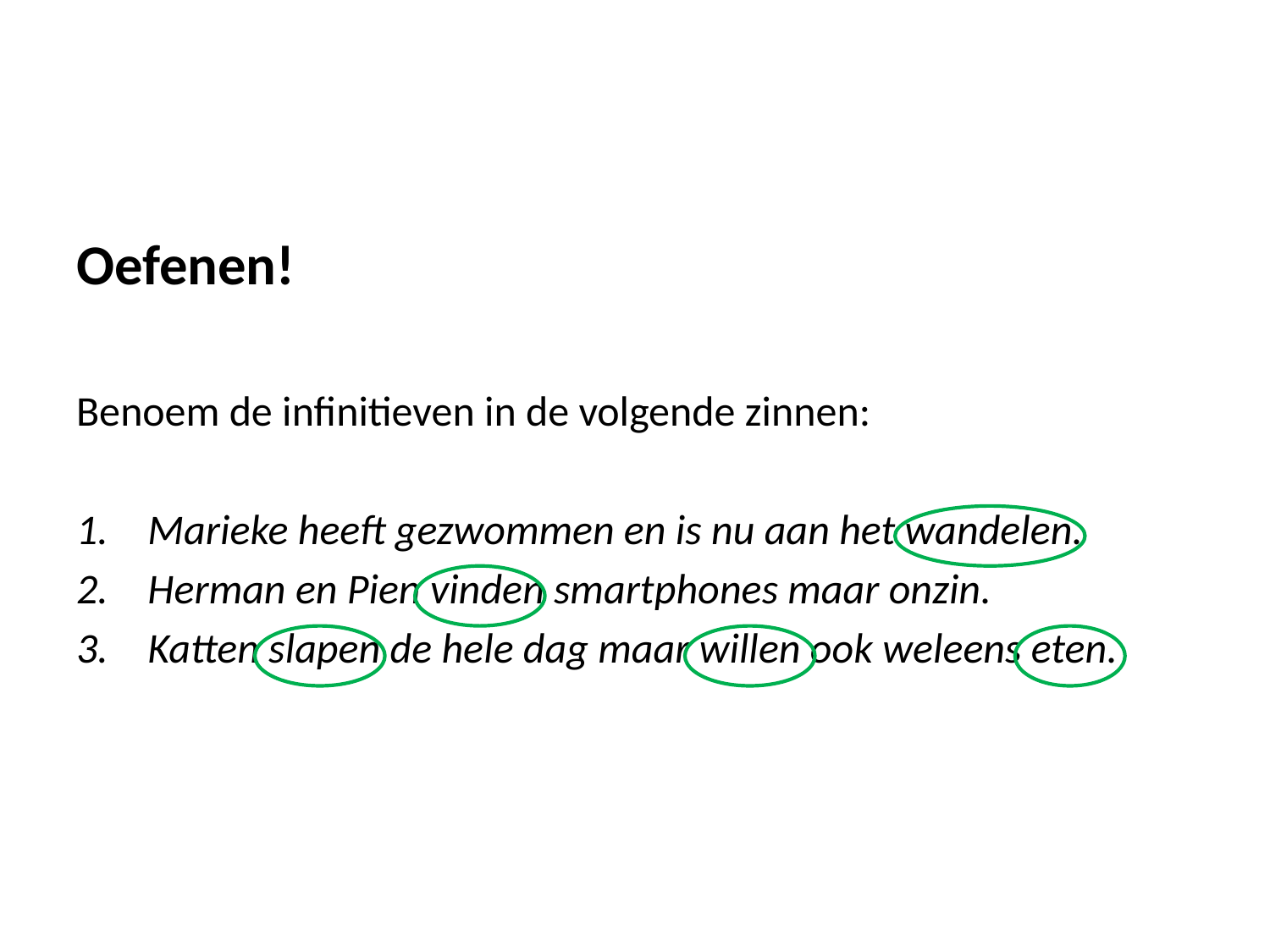

#
Oefenen!

Benoem de infinitieven in de volgende zinnen:

Marieke heeft gezwommen en is nu aan het wandelen.
Herman en Pien vinden smartphones maar onzin.
Katten slapen de hele dag maar willen ook weleens eten.